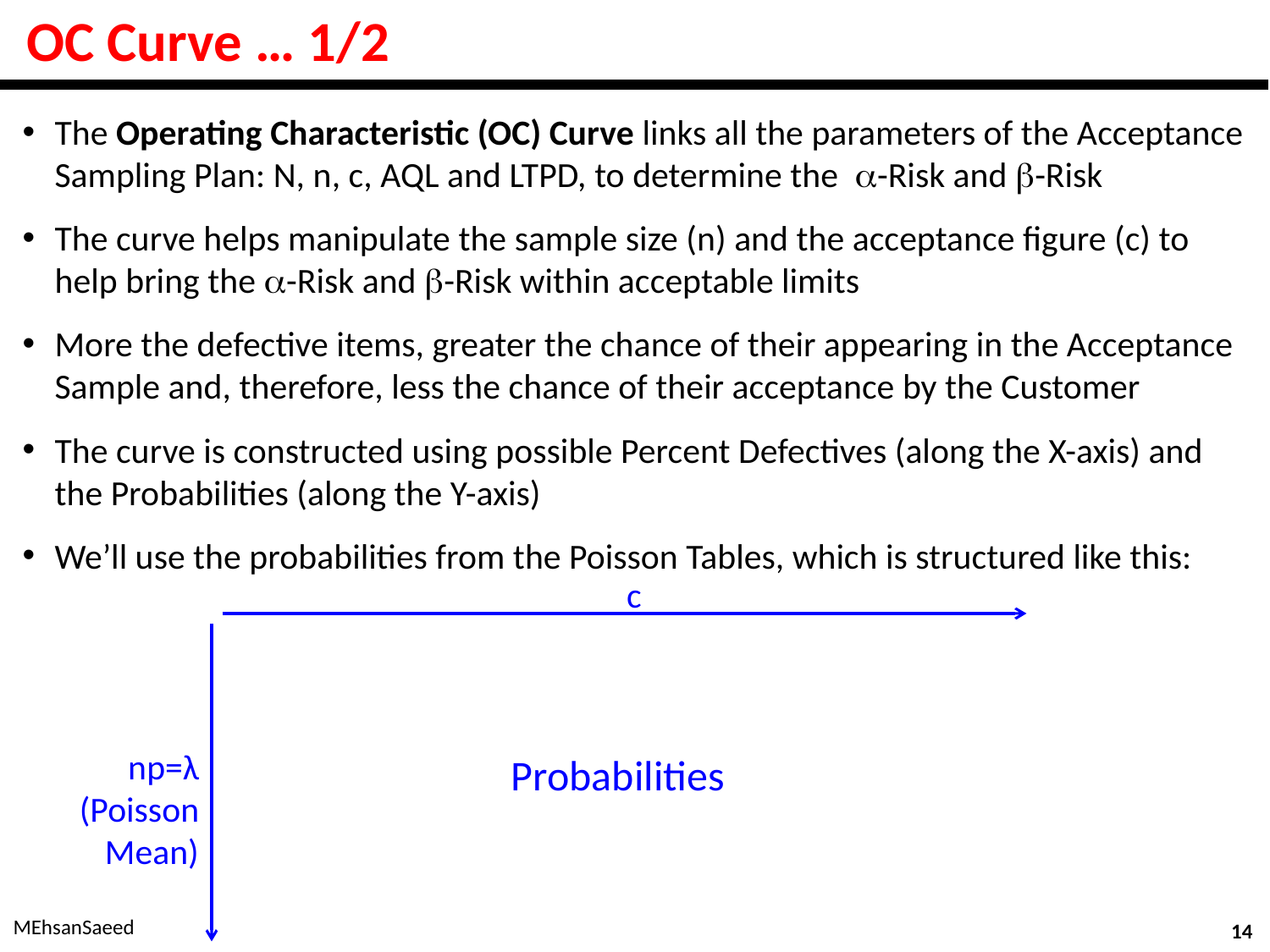

# OC Curve … 1/2
The Operating Characteristic (OC) Curve links all the parameters of the Acceptance Sampling Plan: N, n, c, AQL and LTPD, to determine the  α-Risk and β-Risk
The curve helps manipulate the sample size (n) and the acceptance figure (c) to help bring the α-Risk and β-Risk within acceptable limits
More the defective items, greater the chance of their appearing in the Acceptance Sample and, therefore, less the chance of their acceptance by the Customer
The curve is constructed using possible Percent Defectives (along the X-axis) and the Probabilities (along the Y-axis)
We’ll use the probabilities from the Poisson Tables, which is structured like this:

c
np=λ
(Poisson Mean)
Probabilities
MEhsanSaeed
14